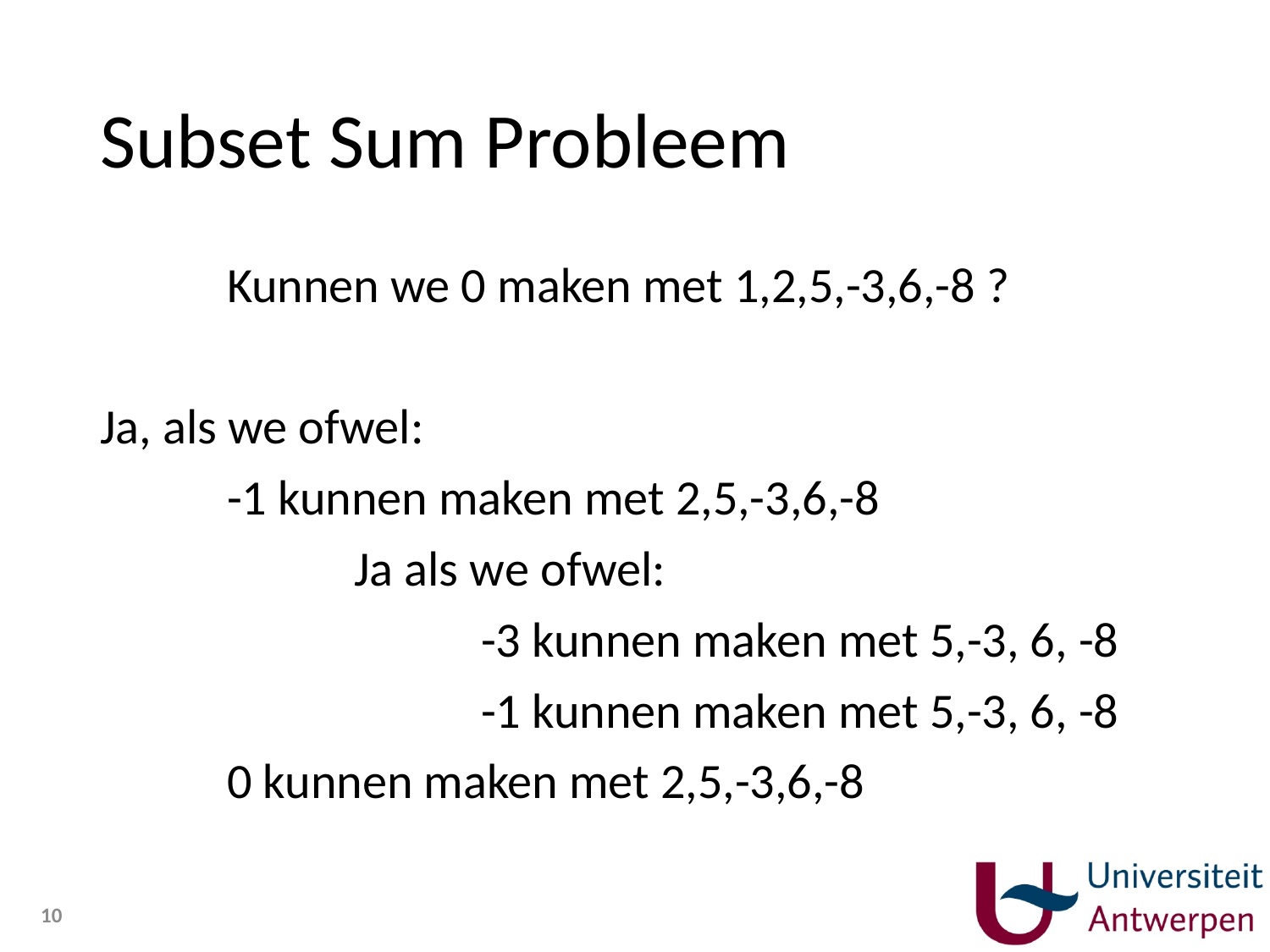

# Subset Sum Probleem
	Kunnen we 0 maken met 1,2,5,-3,6,-8 ?

Ja, als we ofwel:
	-1 kunnen maken met 2,5,-3,6,-8
		Ja als we ofwel:
			-3 kunnen maken met 5,-3, 6, -8
			-1 kunnen maken met 5,-3, 6, -8
	0 kunnen maken met 2,5,-3,6,-8
10